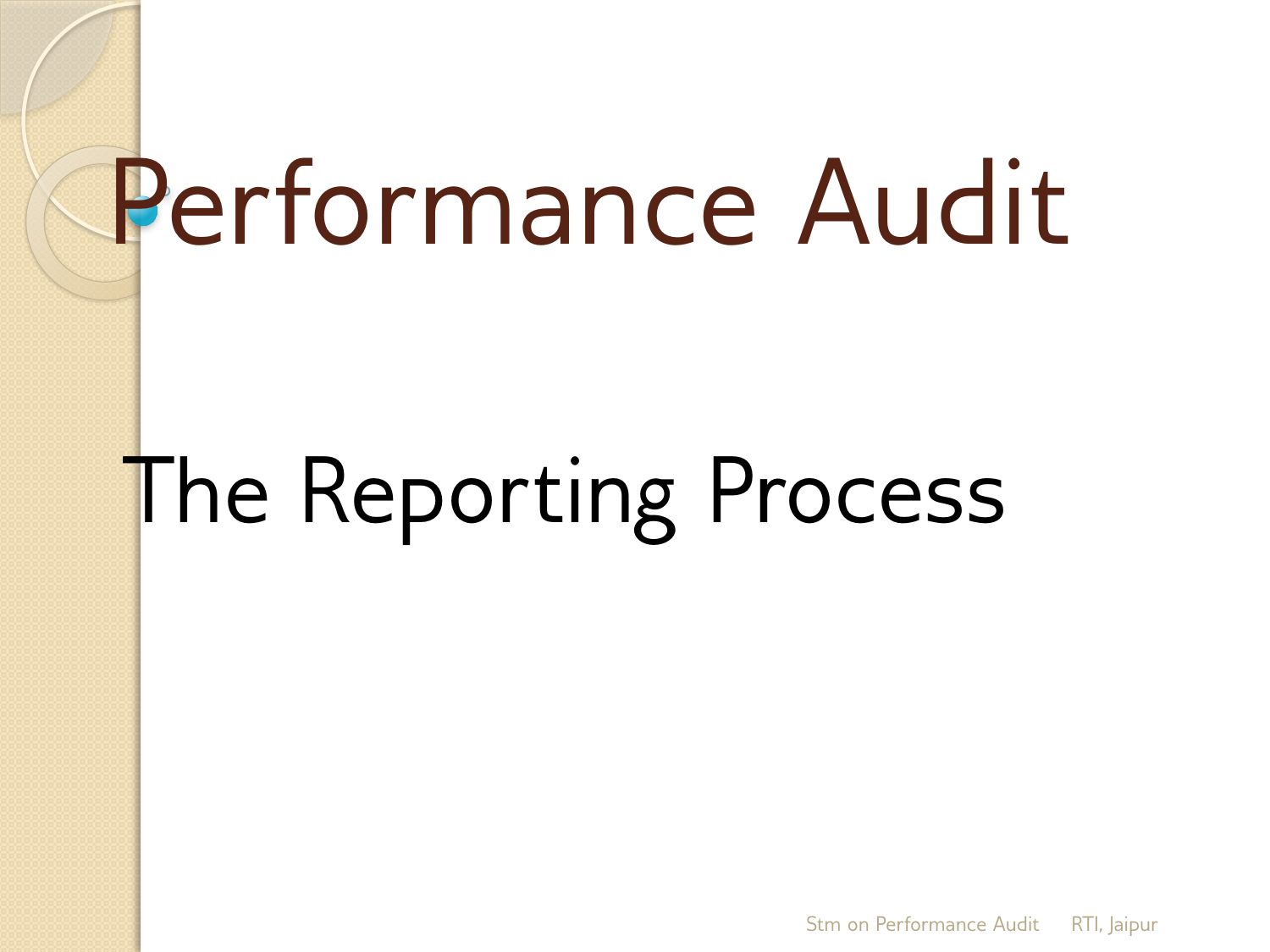

# Performance Audit
The Reporting Process
Stm on Performance Audit     RTI, Jaipur